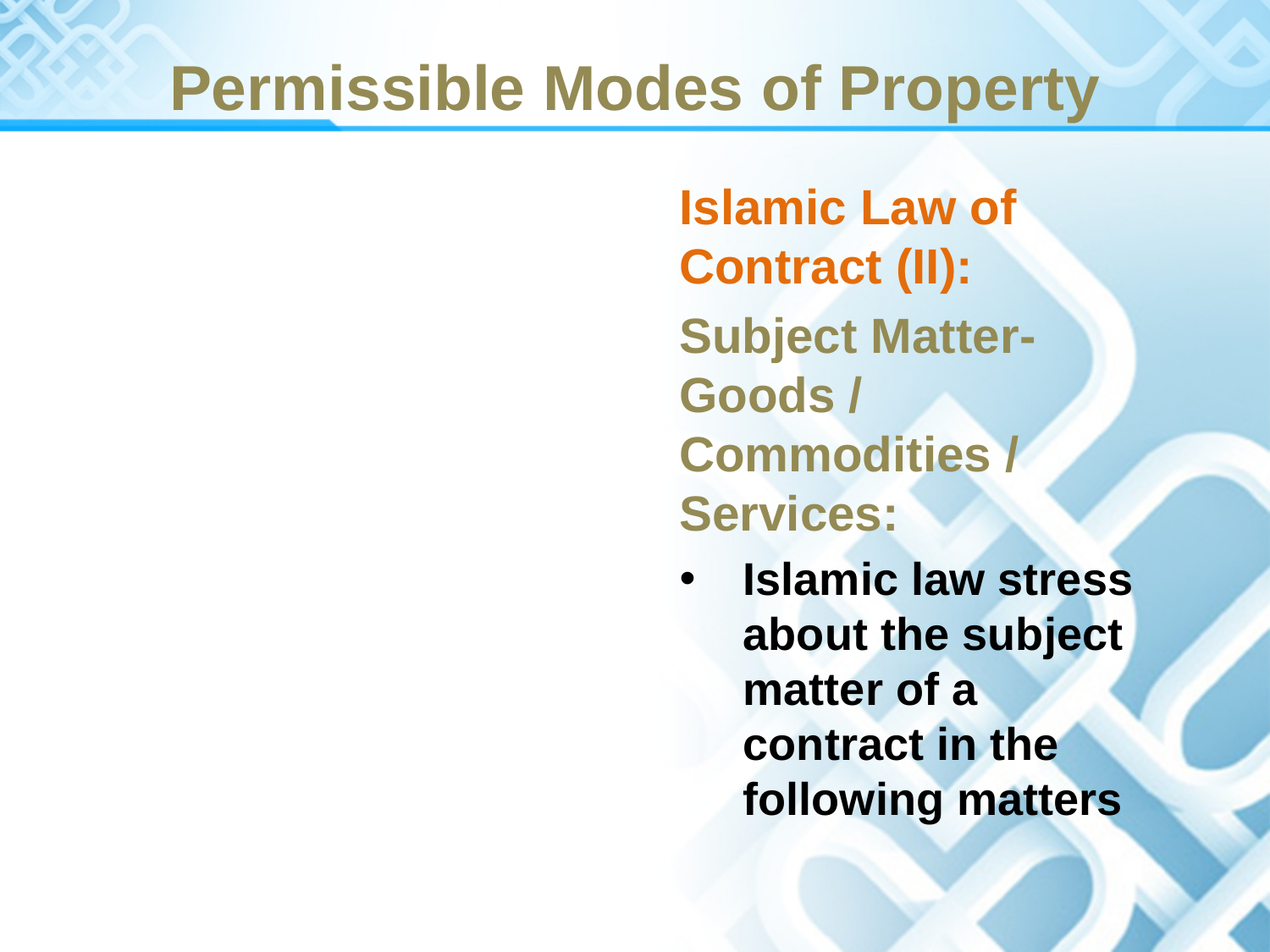

Permissible Modes of Property
Islamic Law of Contract (II):
Subject Matter-Goods / Commodities / Services:
Islamic law stress about the subject matter of a contract in the following matters